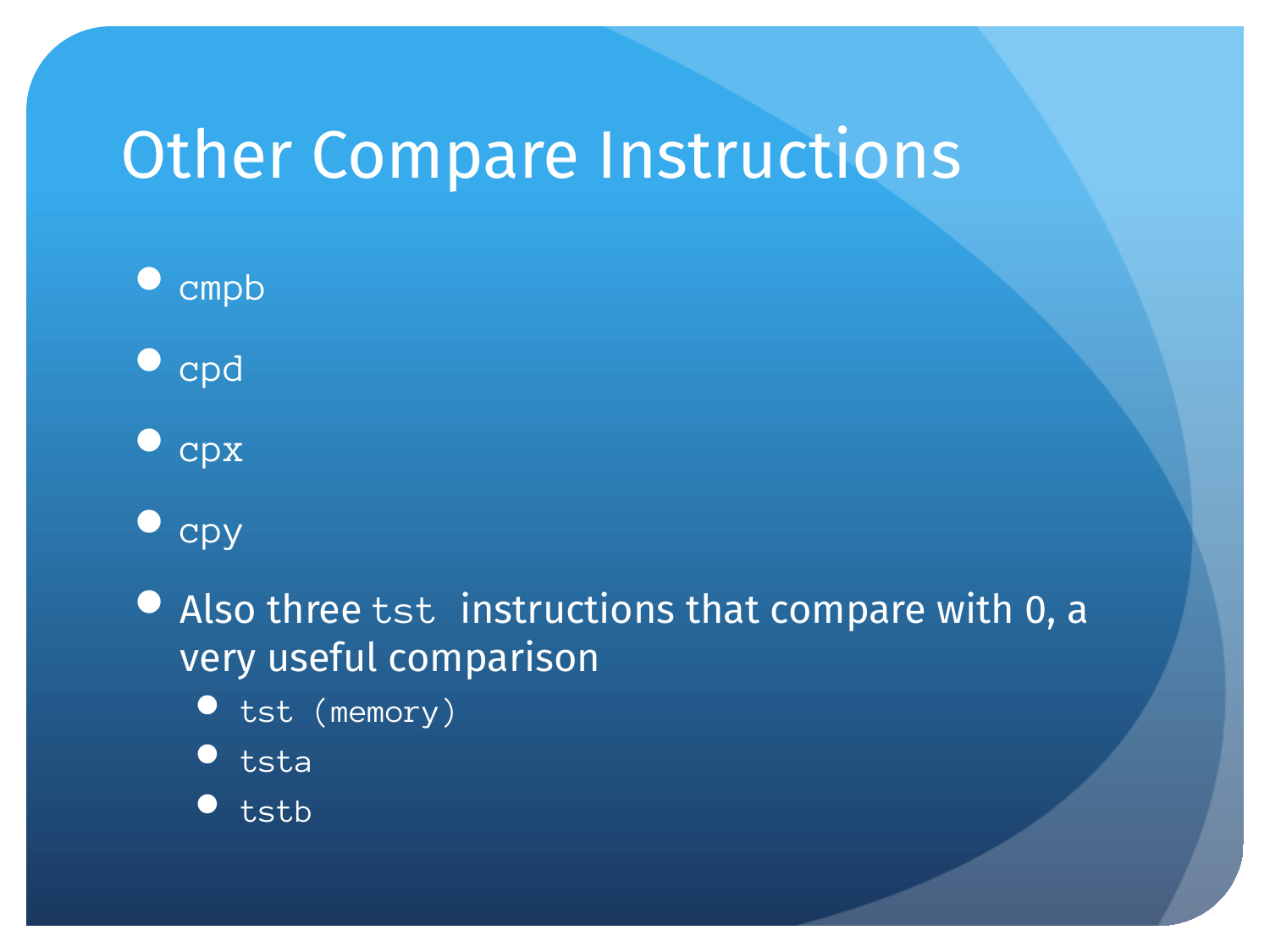

# Other Compare Instructions
cmpb
cpd
cpx
cpy
Also three tst instructions that compare with 0, a very useful comparison
tst (memory)
tsta
tstb